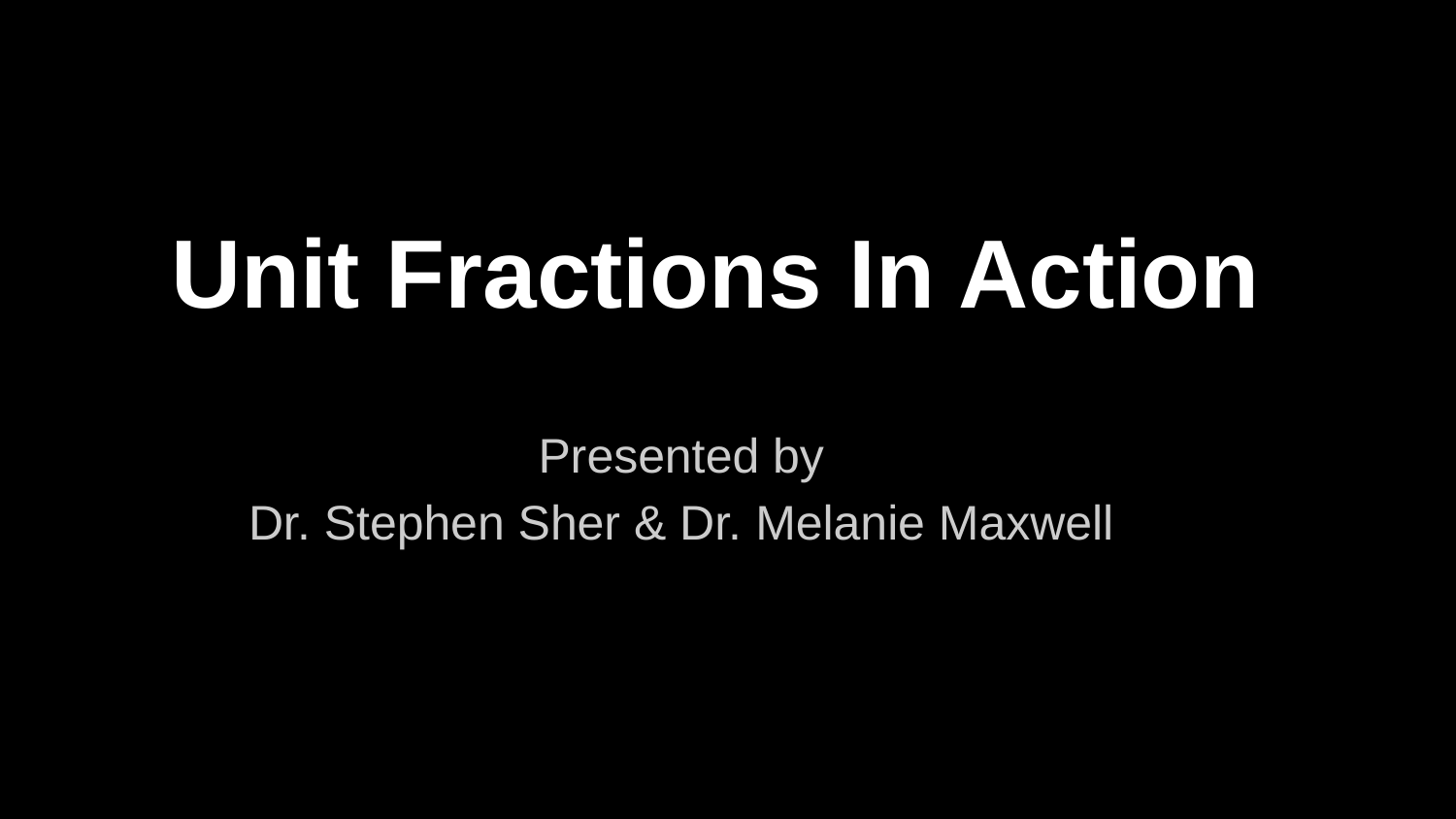

# Unit Fractions In Action
Presented by
Dr. Stephen Sher & Dr. Melanie Maxwell